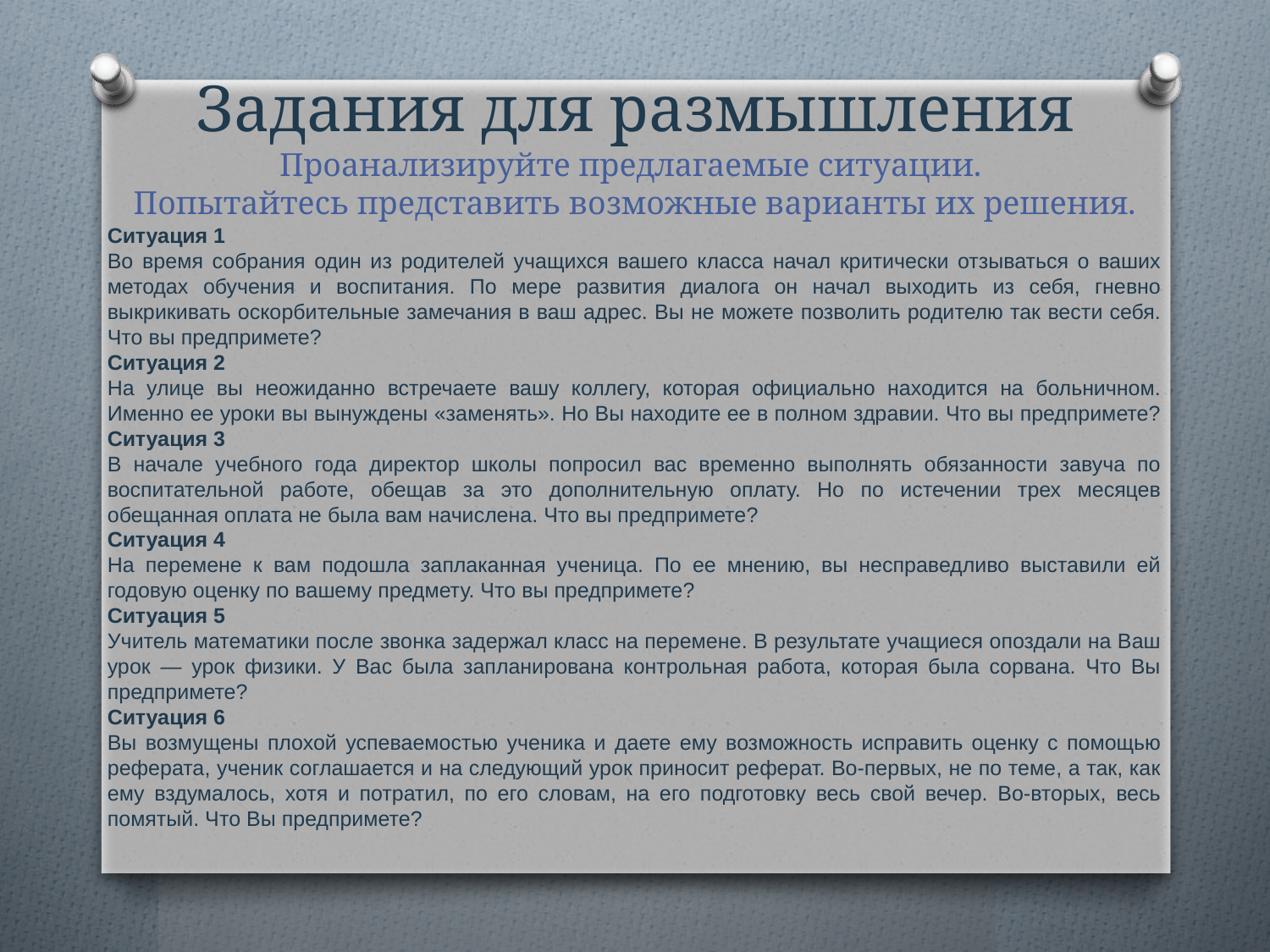

# Задания для размышления Проанализируйте предлагаемые ситуации. Попытайтесь представить возможные варианты их решения.
Ситуация 1
Во время собрания один из родителей учащихся вашего класса начал критически отзываться о ваших методах обучения и воспитания. По мере развития диалога он начал выходить из себя, гневно выкрикивать оскорбительные замечания в ваш адрес. Вы не можете позволить родителю так вести себя. Что вы предпримете?
Ситуация 2
На улице вы неожиданно встречаете вашу коллегу, которая официально находится на больничном. Именно ее уроки вы вынуждены «заменять». Но Вы находите ее в полном здравии. Что вы предпримете?
Ситуация 3
В начале учебного года директор школы попросил вас временно выполнять обязанности завуча по воспитательной работе, обещав за это дополнительную оплату. Но по истечении трех месяцев обещанная оплата не была вам начислена. Что вы предпримете?
Ситуация 4
На перемене к вам подошла заплаканная ученица. По ее мнению, вы несправедливо выставили ей годовую оценку по вашему предмету. Что вы предпримете?
Ситуация 5
Учитель математики после звонка задержал класс на перемене. В результате учащиеся опоздали на Ваш урок — урок физики. У Вас была запланирована контрольная работа, которая была сорвана. Что Вы предпримете?
Ситуация 6
Вы возмущены плохой успеваемостью ученика и даете ему возможность исправить оценку с помощью реферата, ученик соглашается и на следующий урок приносит реферат. Во-первых, не по теме, а так, как ему вздумалось, хотя и потратил, по его словам, на его подготовку весь свой вечер. Во-вторых, весь помятый. Что Вы предпримете?